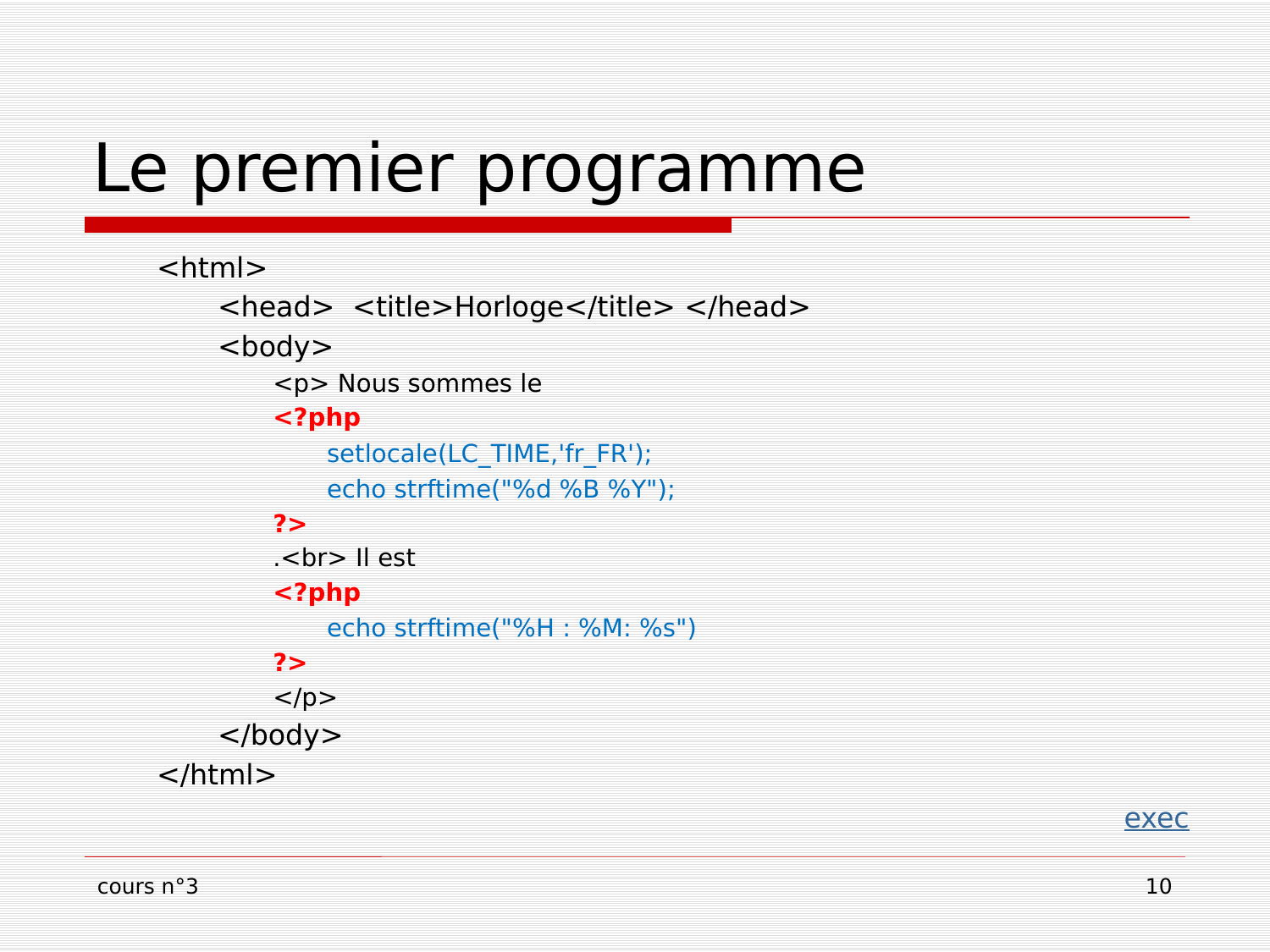

# Le premier programme
<html>
<head>  <title>Horloge</title> </head>
<body>
<p> Nous sommes le
<?php
setlocale(LC_TIME,'fr_FR');
echo strftime("%d %B %Y");
?>
.<br> Il est
<?php
echo strftime("%H : %M: %s")
?>
</p>
</body>
</html>
exec
cours n°3
10